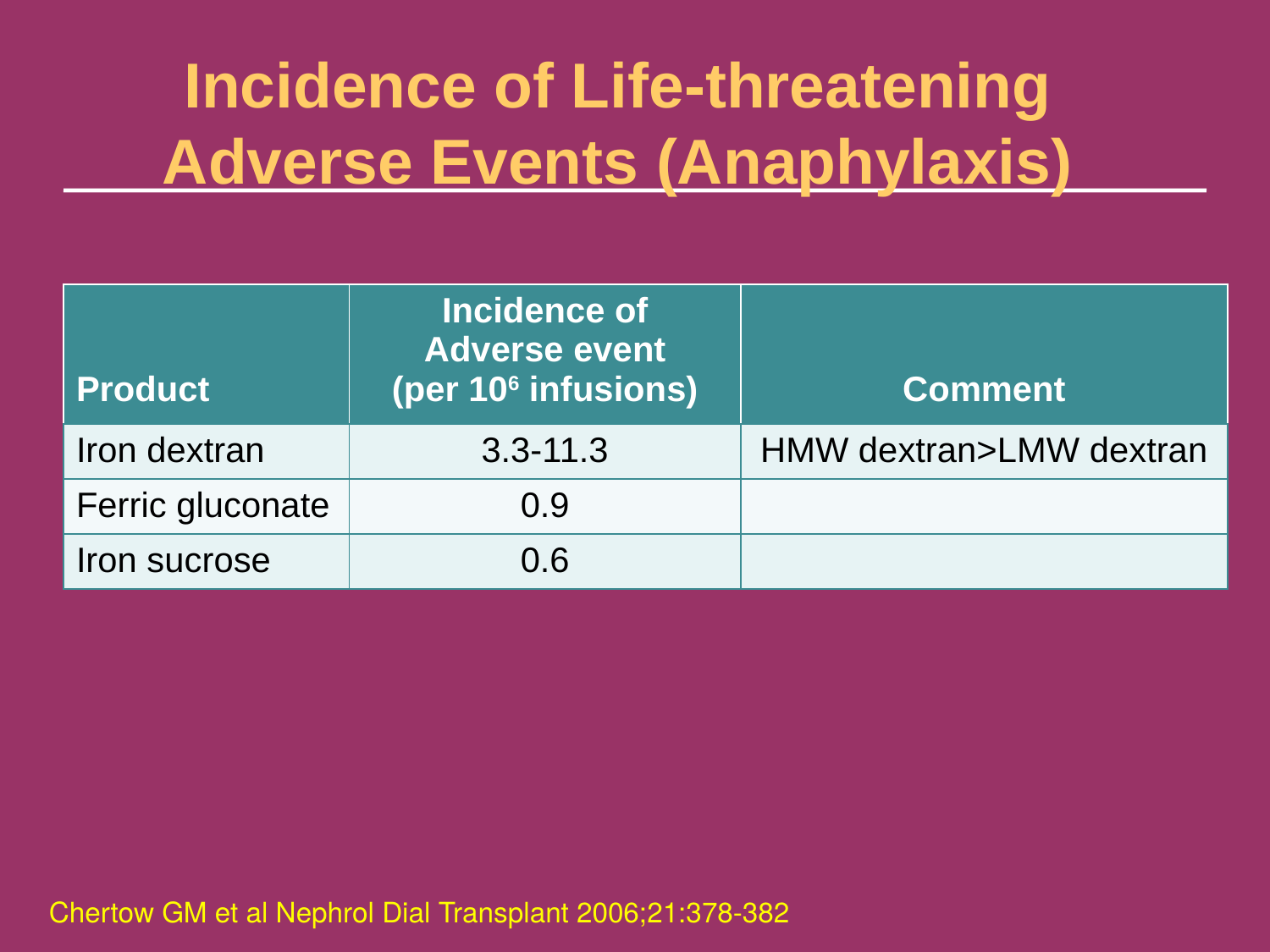

Incidence of Life-threatening Adverse Events (Anaphylaxis)
| Product | Incidence of Adverse event (per 106 infusions) | Comment |
| --- | --- | --- |
| Iron dextran | 3.3-11.3 | HMW dextran>LMW dextran |
| Ferric gluconate | 0.9 |  |
| Iron sucrose | 0.6 |  |
Chertow GM et al Nephrol Dial Transplant 2006;21:378-382